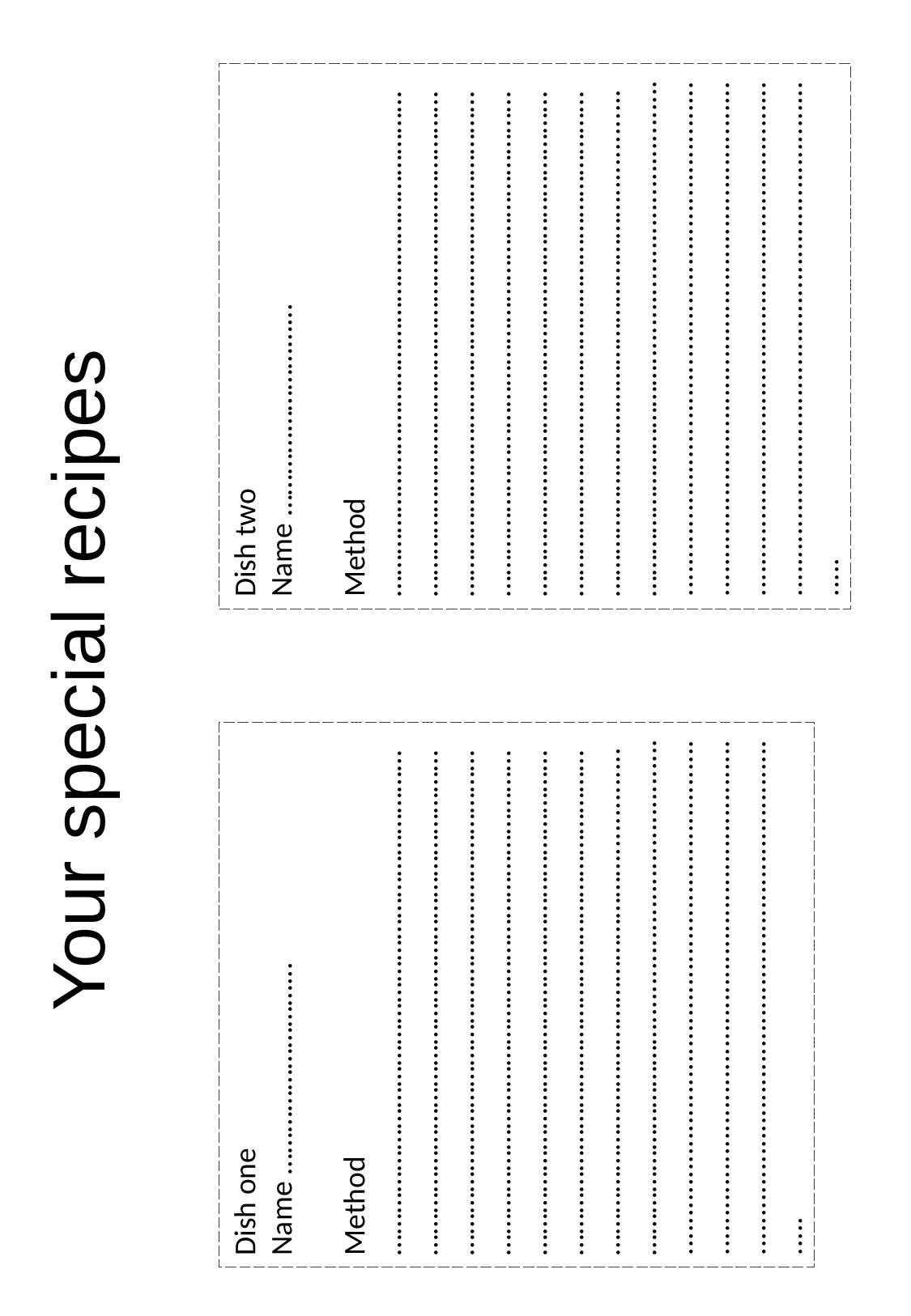

Dish two
Name ………………………...

Method
…………………………………………………………………………………………………………………………………………………………………………………………………………………………………………………………………………………………………………………………………………………………………………………………………………………………………………………..............
……………………………......................................................................................................................................................................................................................................................................................................................
Your special recipes
Dish one
Name ………………………...

Method
…………………………………………………………………………………………………………………………………………………………………………………………………………………………………………………………………………………………………………………………………………………………………………………………………………………………………………………..............
……………………………...................................................................................................................................................................................................................................................